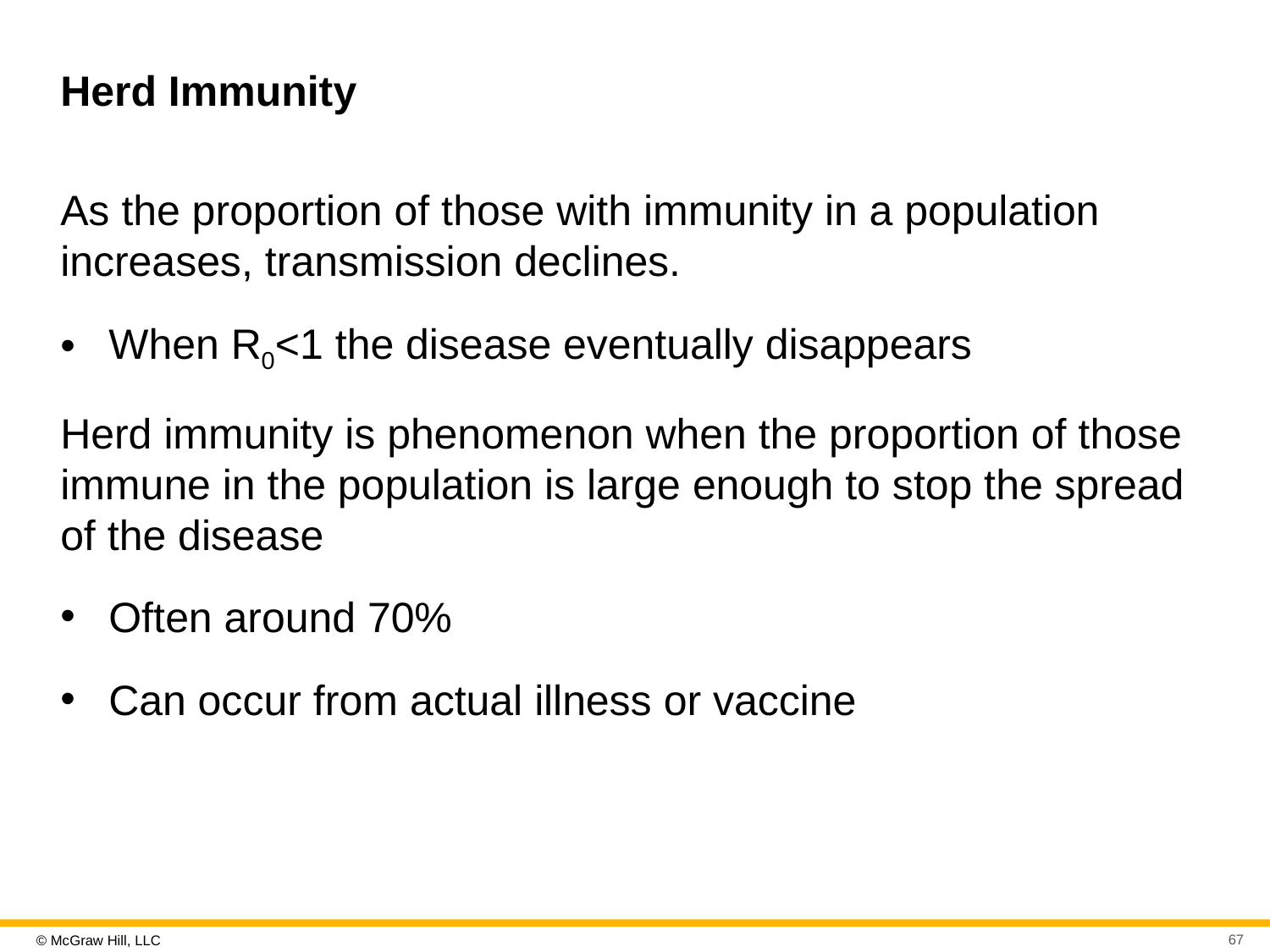

# Herd Immunity
As the proportion of those with immunity in a population increases, transmission declines.
When R0<1 the disease eventually disappears
Herd immunity is phenomenon when the proportion of those immune in the population is large enough to stop the spread of the disease
Often around 70%
Can occur from actual illness or vaccine
67